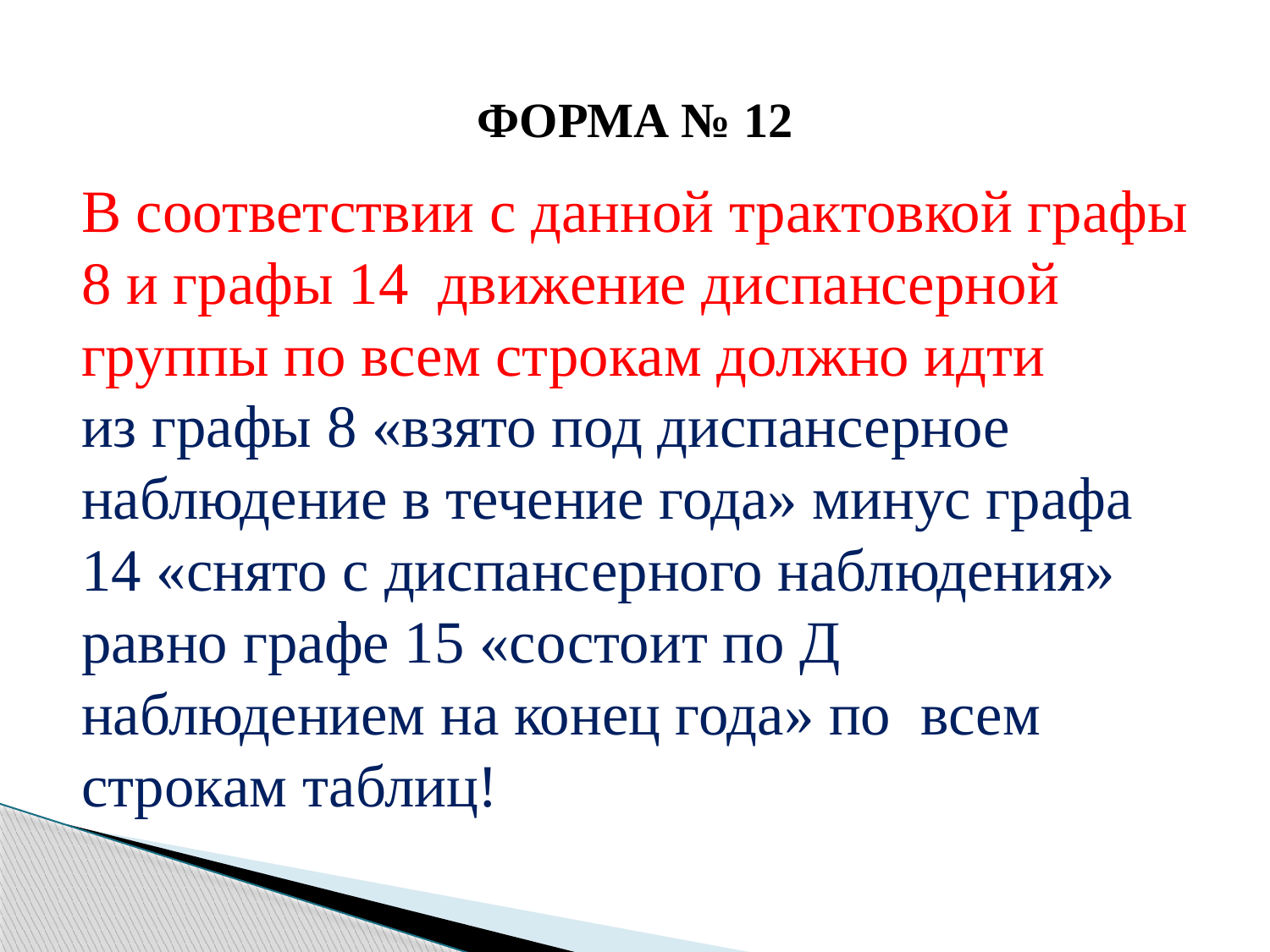

# ФОРМА № 12
В соответствии с данной трактовкой графы 8 и графы 14  движение диспансерной группы по всем строкам должно идти
из графы 8 «взято под диспансерное наблюдение в течение года» минус графа 14 «снято с диспансерного наблюдения» равно графе 15 «состоит по Д наблюдением на конец года» по  всем строкам таблиц!